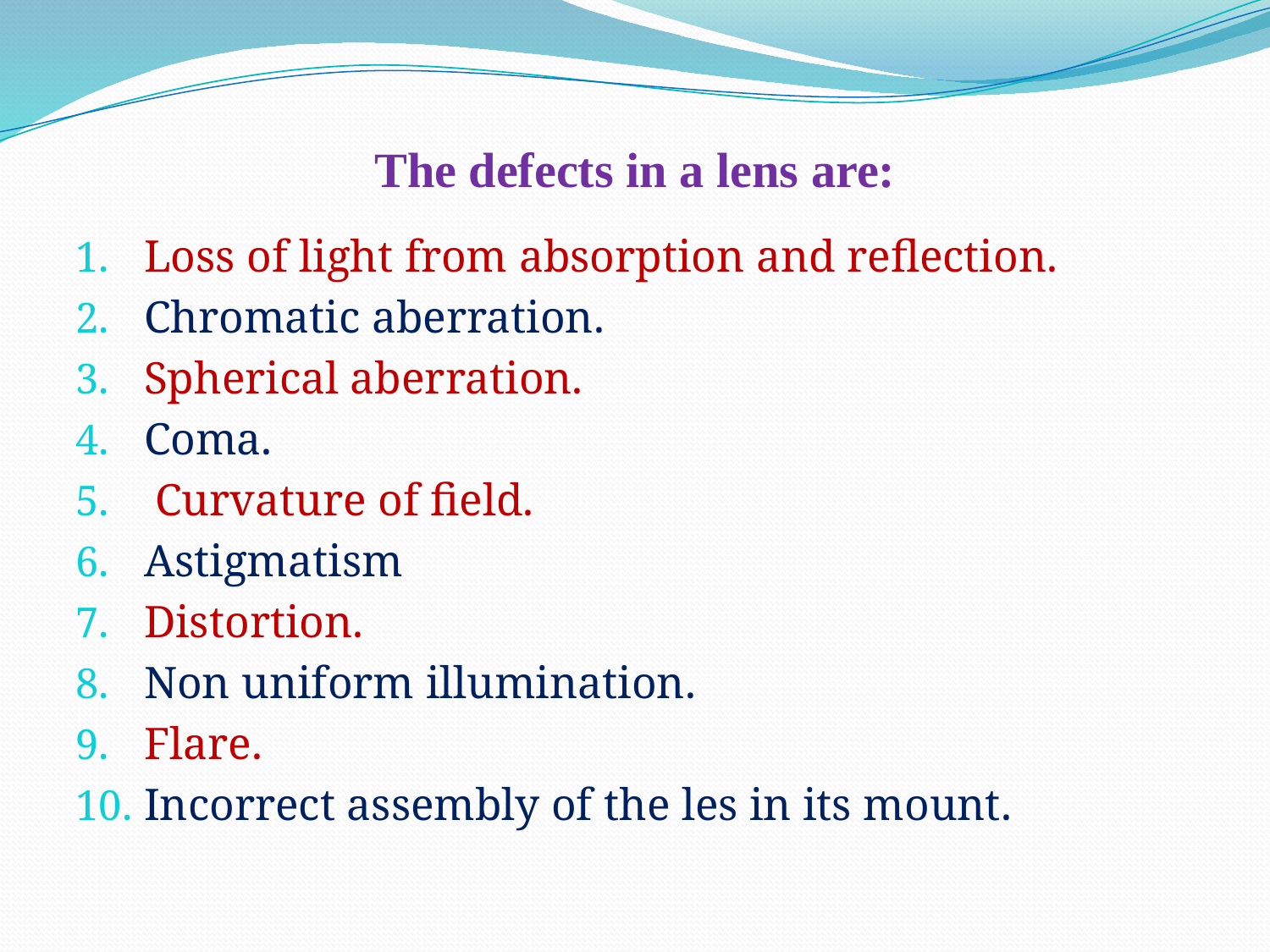

# The defects in a lens are:
Loss of light from absorption and reflection.
Chromatic aberration.
Spherical aberration.
Coma.
 Curvature of field.
Astigmatism
Distortion.
Non uniform illumination.
Flare.
Incorrect assembly of the les in its mount.